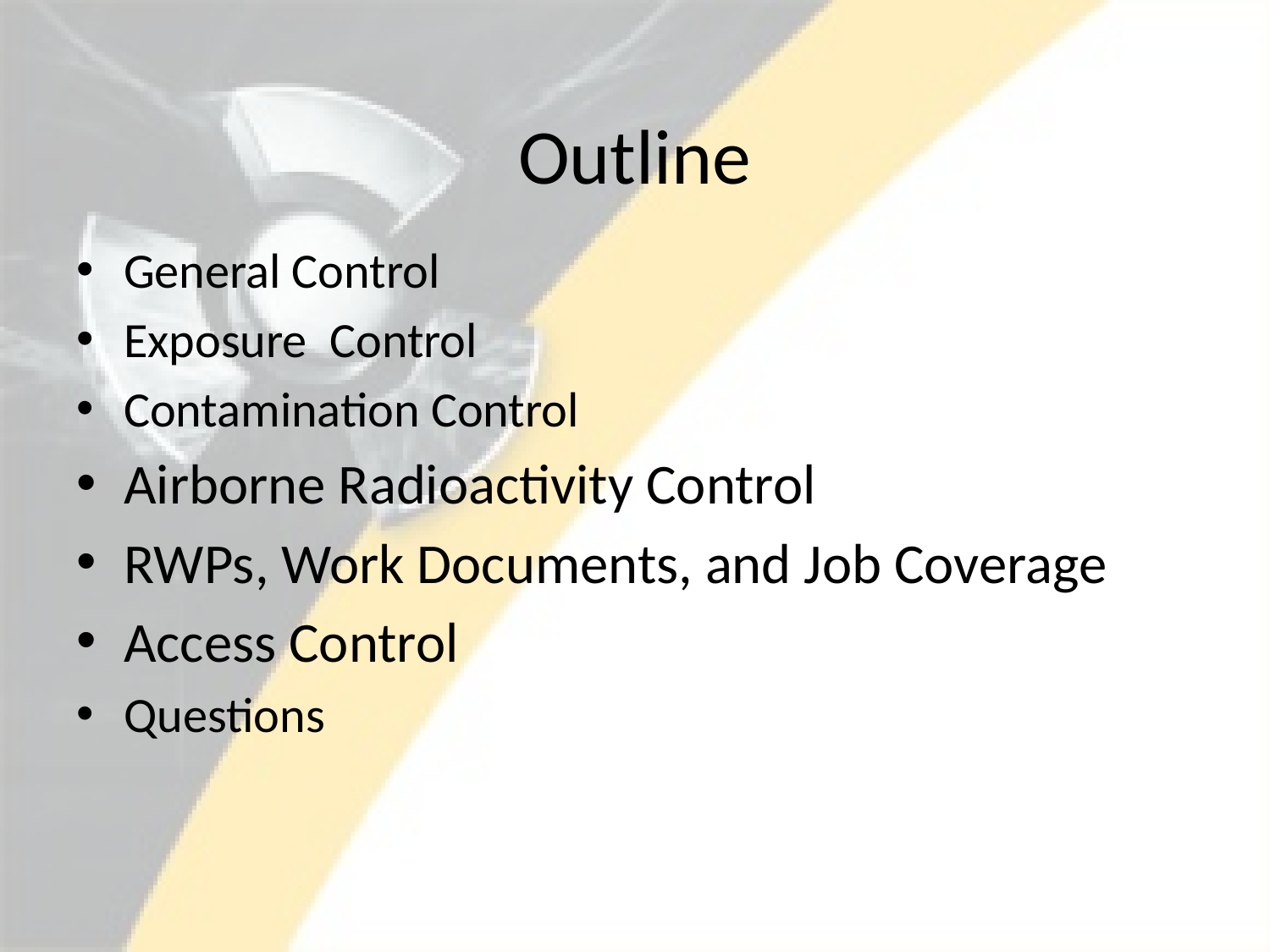

# Outline
General Control
Exposure  Control
Contamination Control
Airborne Radioactivity Control
RWPs, Work Documents, and Job Coverage
Access Control
Questions